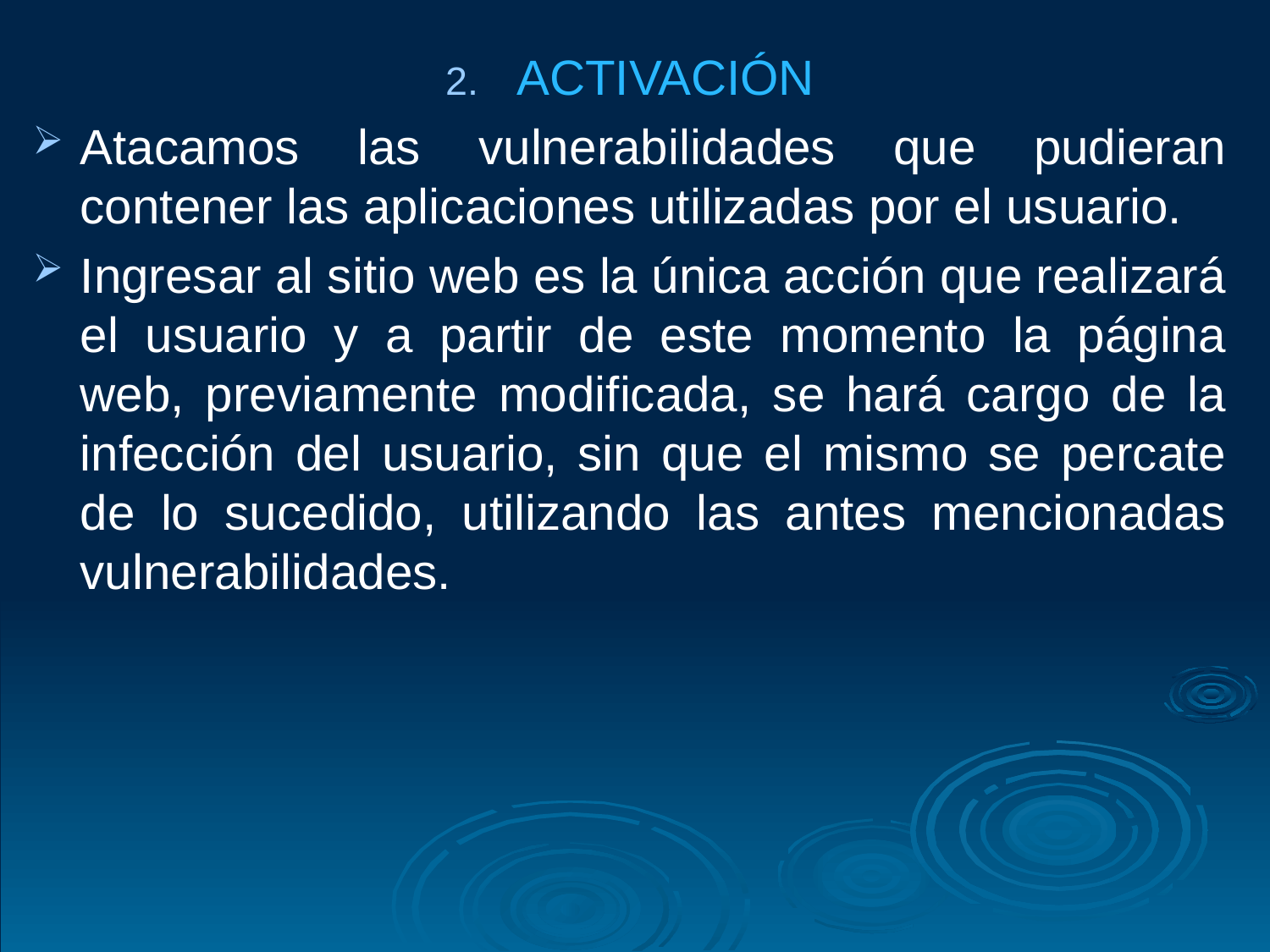

ACTIVACIÓN
Atacamos las vulnerabilidades que pudieran contener las aplicaciones utilizadas por el usuario.
Ingresar al sitio web es la única acción que realizará el usuario y a partir de este momento la página web, previamente modificada, se hará cargo de la infección del usuario, sin que el mismo se percate de lo sucedido, utilizando las antes mencionadas vulnerabilidades.